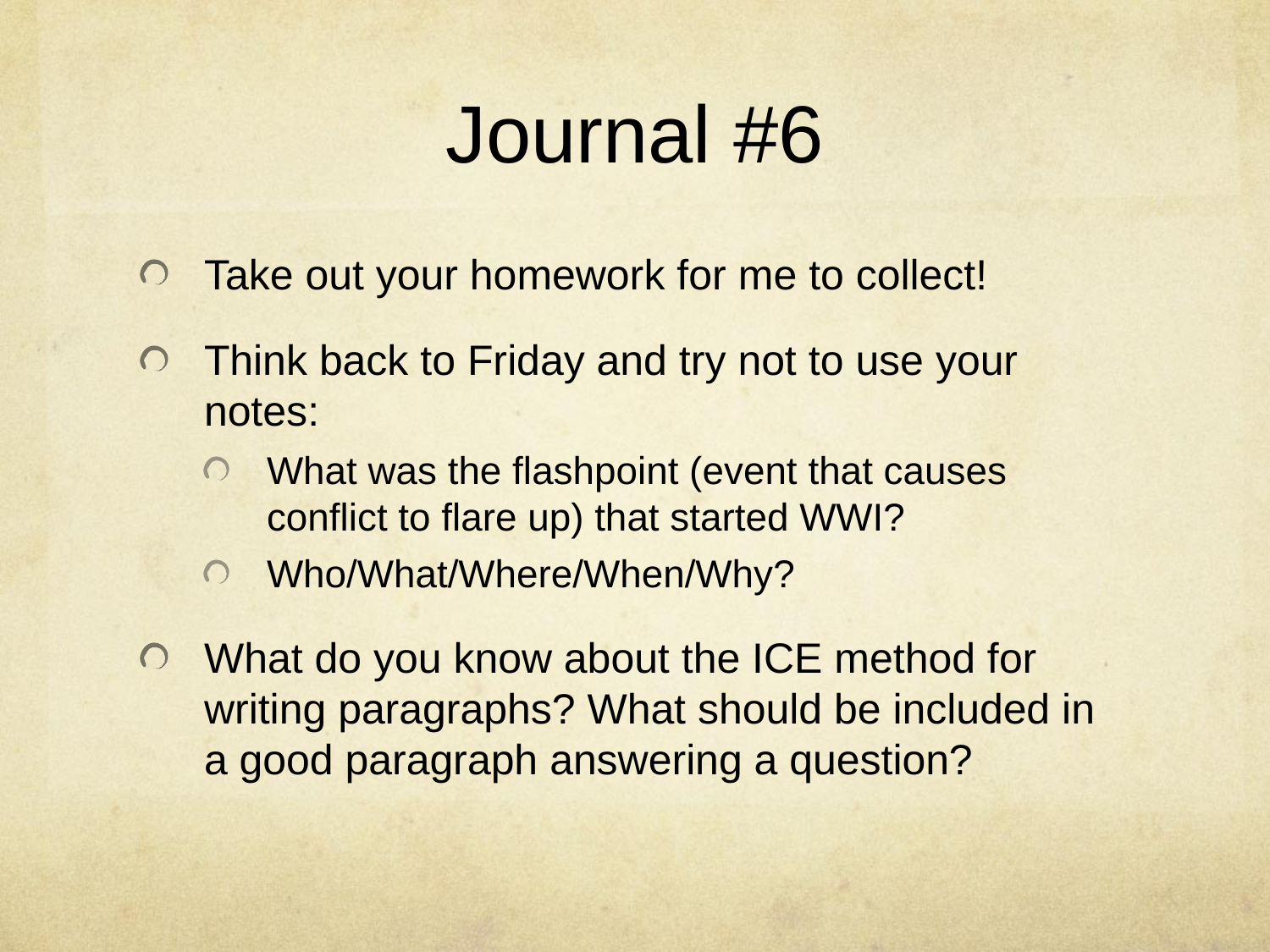

# Journal #6
Take out your homework for me to collect!
Think back to Friday and try not to use your notes:
What was the flashpoint (event that causes conflict to flare up) that started WWI?
Who/What/Where/When/Why?
What do you know about the ICE method for writing paragraphs? What should be included in a good paragraph answering a question?